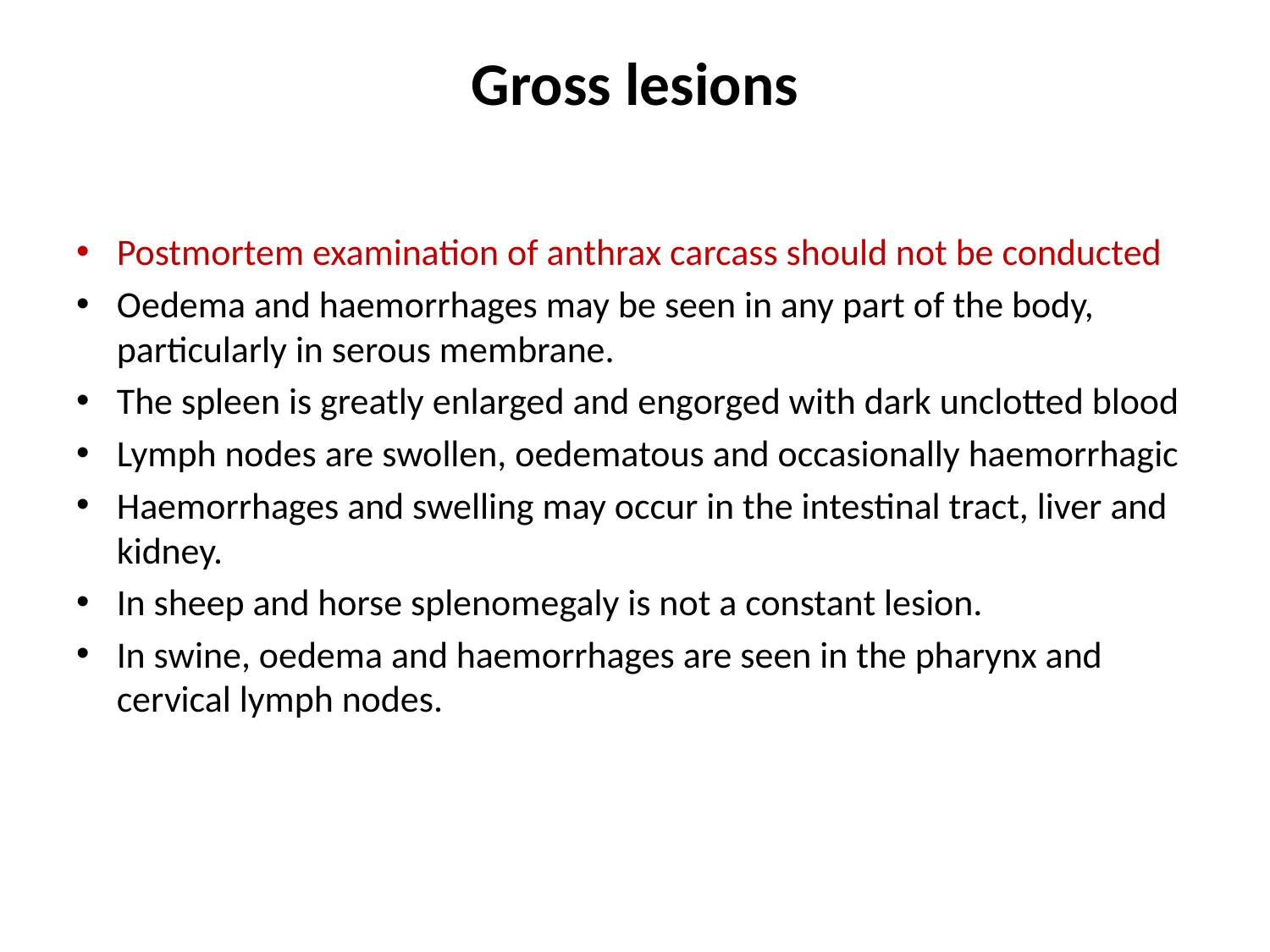

# Gross lesions
Postmortem examination of anthrax carcass should not be conducted
Oedema and haemorrhages may be seen in any part of the body, particularly in serous membrane.
The spleen is greatly enlarged and engorged with dark unclotted blood
Lymph nodes are swollen, oedematous and occasionally haemorrhagic
Haemorrhages and swelling may occur in the intestinal tract, liver and kidney.
In sheep and horse splenomegaly is not a constant lesion.
In swine, oedema and haemorrhages are seen in the pharynx and cervical lymph nodes.